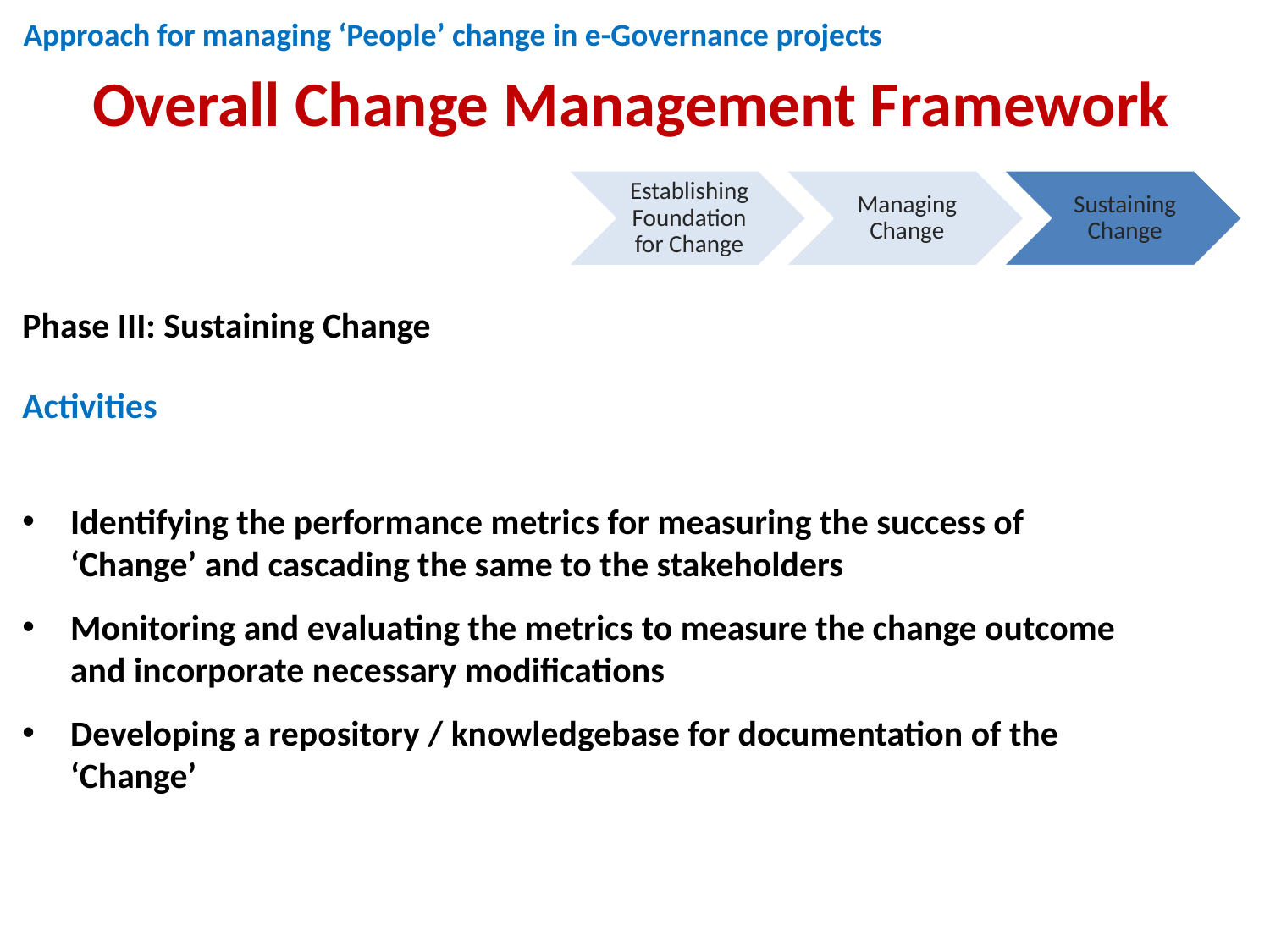

Approach for managing ‘People’ change in e-Governance projects
# Overall Change Management Framework
Establishing Foundation for Change
Managing Change
Sustaining Change
Phase III: Sustaining Change

Activities

Identifying the performance metrics for measuring the success of ‘Change’ and cascading the same to the stakeholders
Monitoring and evaluating the metrics to measure the change outcome and incorporate necessary modifications
Developing a repository / knowledgebase for documentation of the ‘Change’